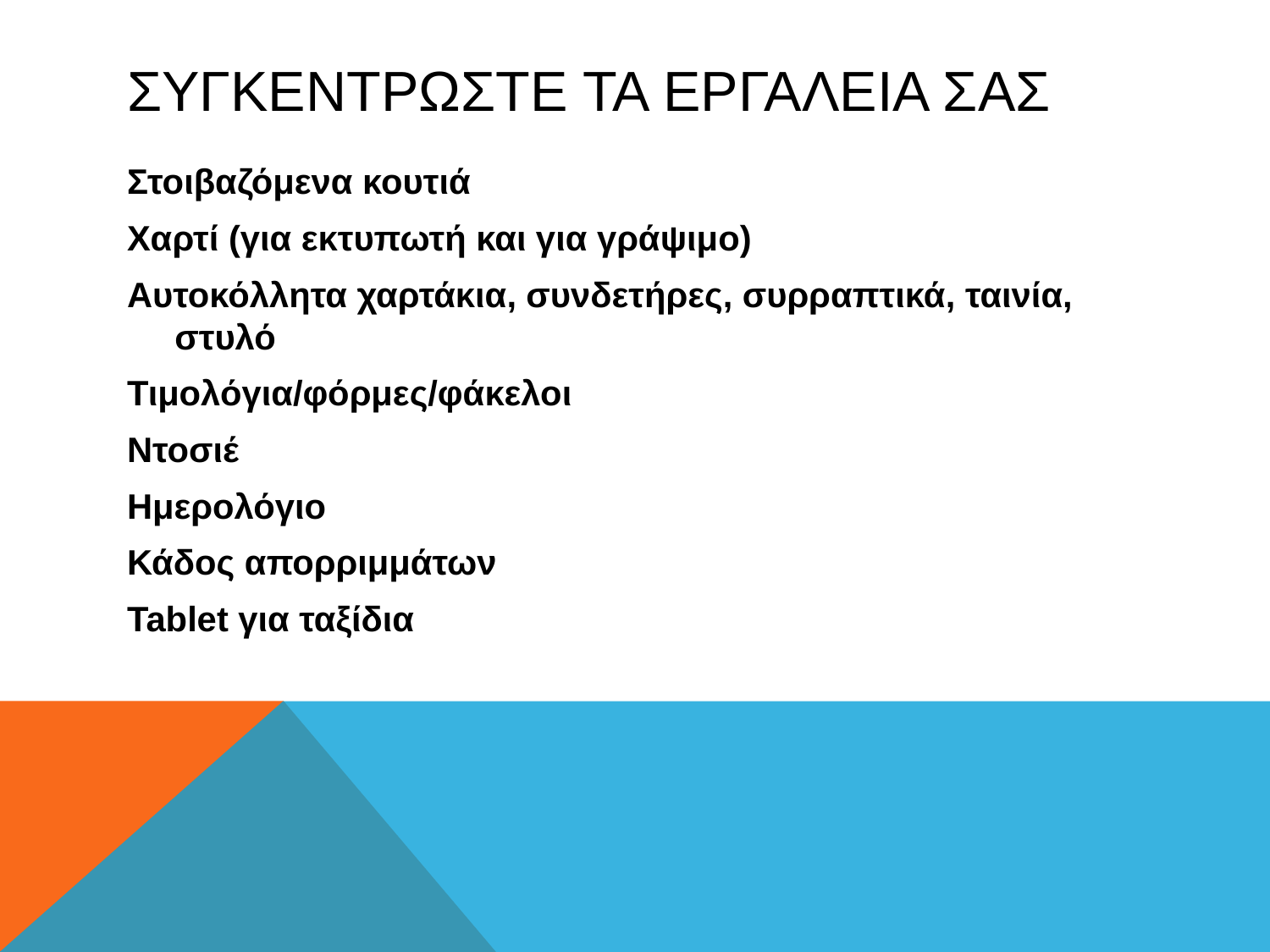

# Συγκεντρωστε τα εργαλεια σασ
Στοιβαζόμενα κουτιά
Χαρτί (για εκτυπωτή και για γράψιμο)
Αυτοκόλλητα χαρτάκια, συνδετήρες, συρραπτικά, ταινία, στυλό
Τιμολόγια/φόρμες/φάκελοι
Ντοσιέ
Ημερολόγιο
Κάδος απορριμμάτων
Tablet για ταξίδια